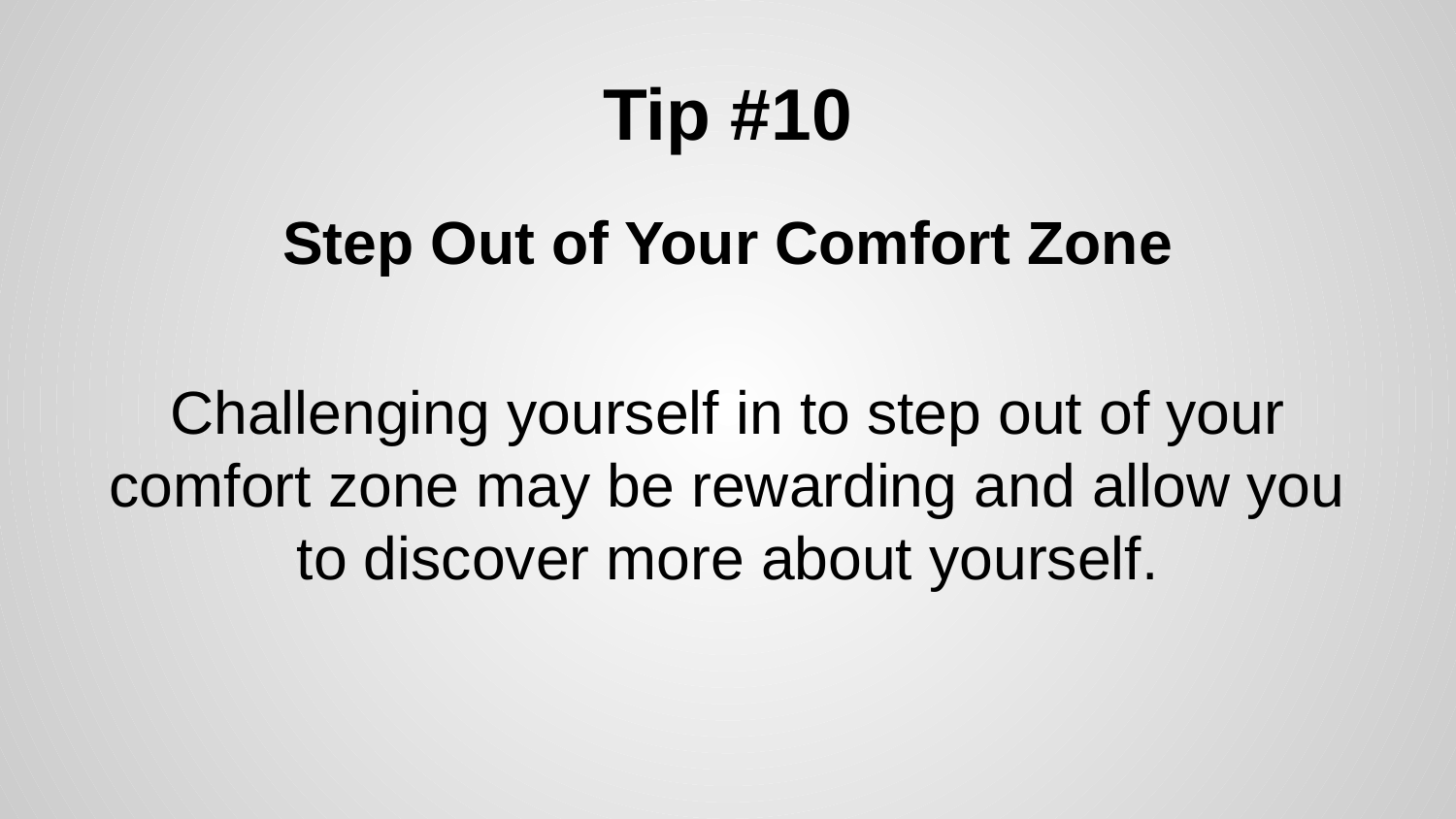

# Tip #10
Step Out of Your Comfort Zone

Challenging yourself in to step out of your comfort zone may be rewarding and allow you to discover more about yourself.